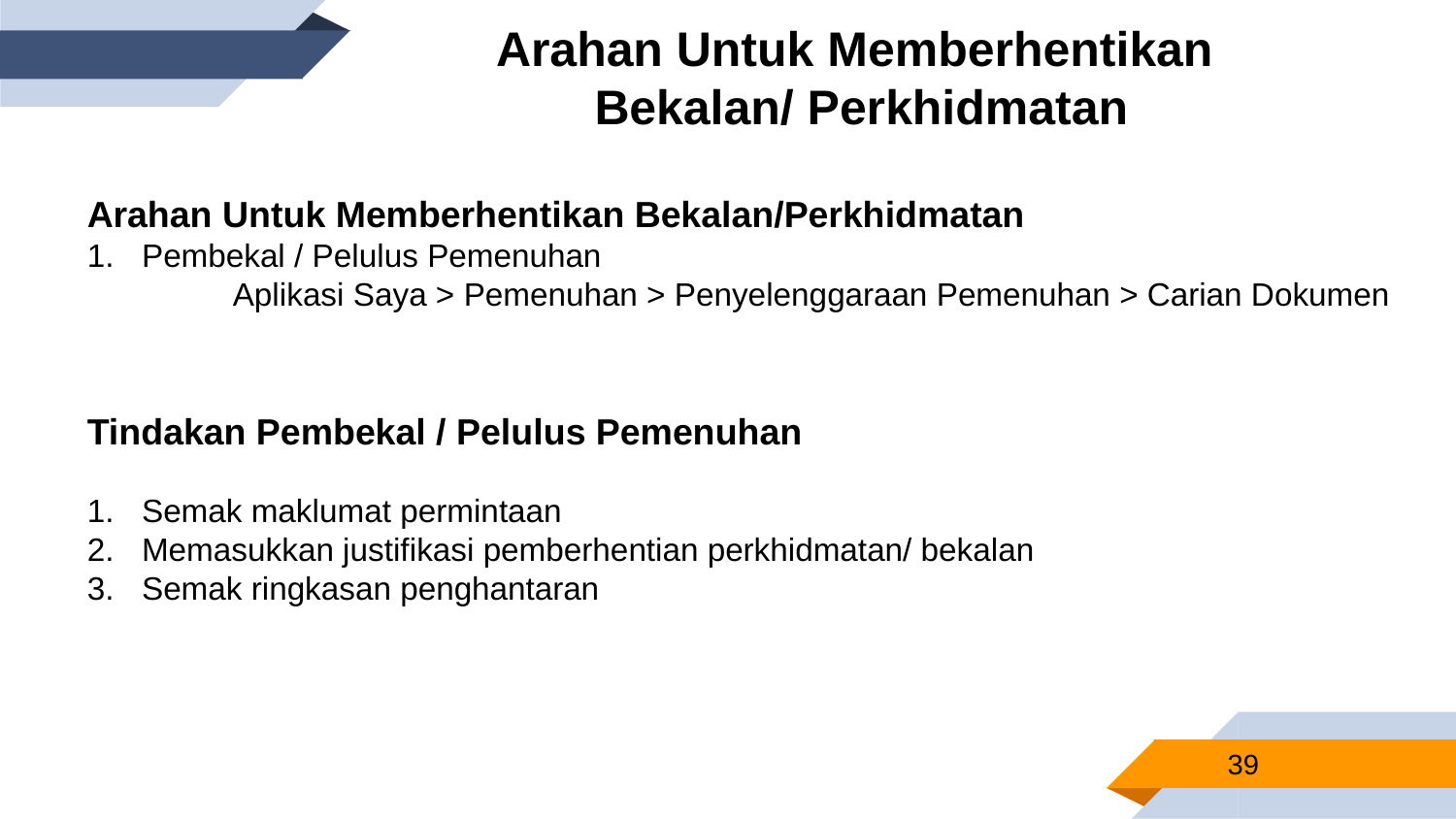

Arahan Untuk Memberhentikan
Bekalan/ Perkhidmatan
Arahan Untuk Memberhentikan Bekalan/Perkhidmatan
Pembekal / Pelulus Pemenuhan
	Aplikasi Saya > Pemenuhan > Penyelenggaraan Pemenuhan > Carian Dokumen

Tindakan Pembekal / Pelulus Pemenuhan

Semak maklumat permintaan
Memasukkan justifikasi pemberhentian perkhidmatan/ bekalan
Semak ringkasan penghantaran

39